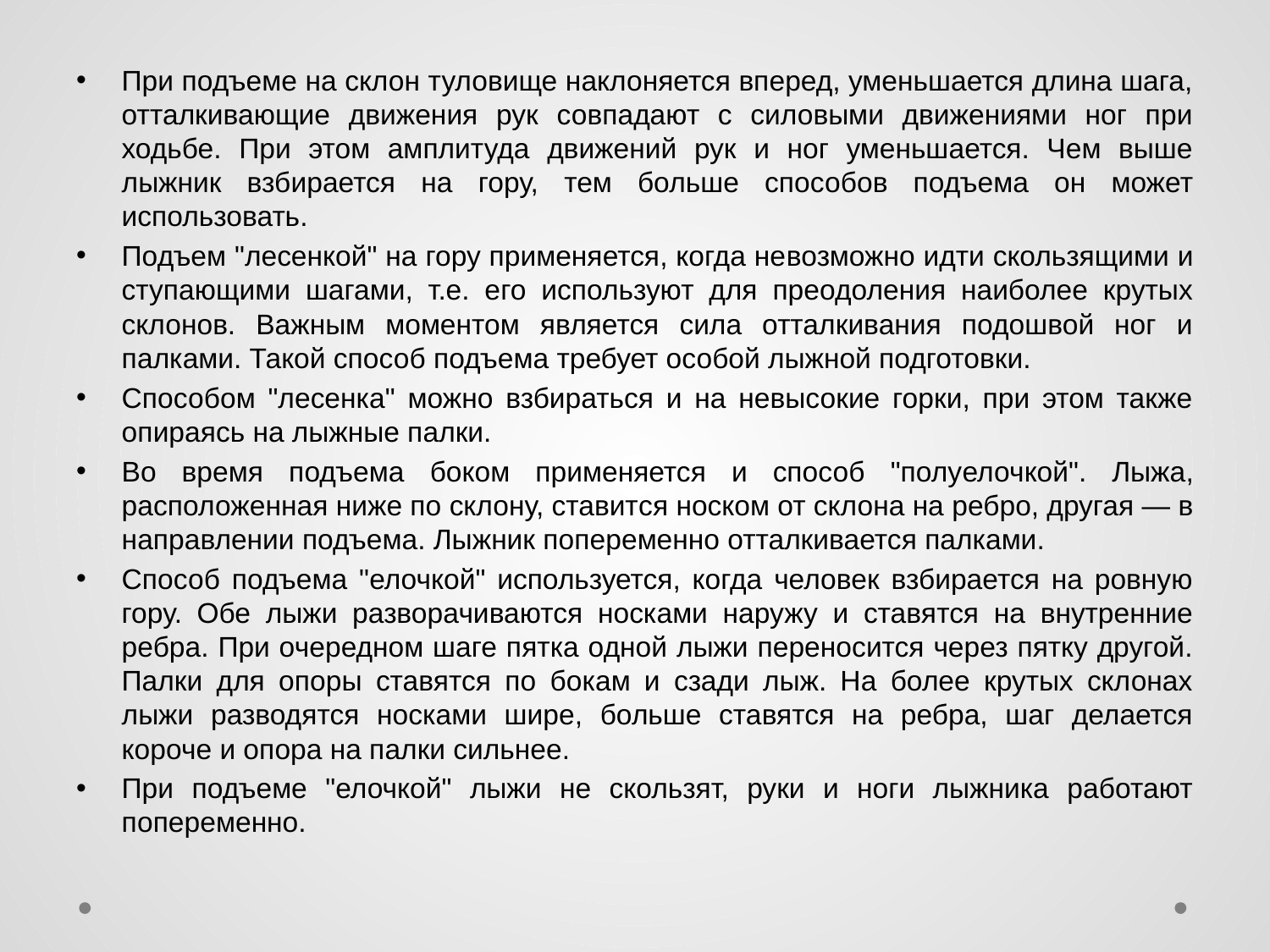

При подъеме на склон туловище наклоняется вперед, уменьшается длина шага, отталкивающие движения рук совпадают с силовыми движениями ног при ходьбе. При этом амплитуда движений рук и ног уменьшается. Чем выше лыжник взбирается на гору, тем больше способов подъема он может использовать.
Подъем "лесенкой" на гору применяется, когда не­возможно идти скользящими и ступающими шагами, т.е. его используют для преодоления наиболее крутых склонов. Важным моментом является сила отталкивания подошвой ног и палками. Такой способ подъема требует особой лыжной подготовки.
Способом "лесенка" можно взбираться и на невысокие горки, при этом также опираясь на лыжные палки.
Во время подъема боком применяется и способ "полу­елочкой". Лыжа, расположенная ниже по склону, ставит­ся носком от склона на ребро, другая — в направлении подъема. Лыжник попеременно отталкивается палками.
Способ подъема "елочкой" используется, когда человек взбирается на ровную гору. Обе лыжи разворачиваются носками наружу и ставятся на внутренние ребра. При очередном шаге пятка одной лыжи переносится через пятку другой. Палки для опоры ставятся по бокам и сзади лыж. На более крутых склонах лыжи разводятся носками шире, больше ставятся на ребра, шаг делается короче и опора на палки сильнее.
При подъеме "елочкой" лыжи не скользят, руки и ноги лыжника работают попеременно.